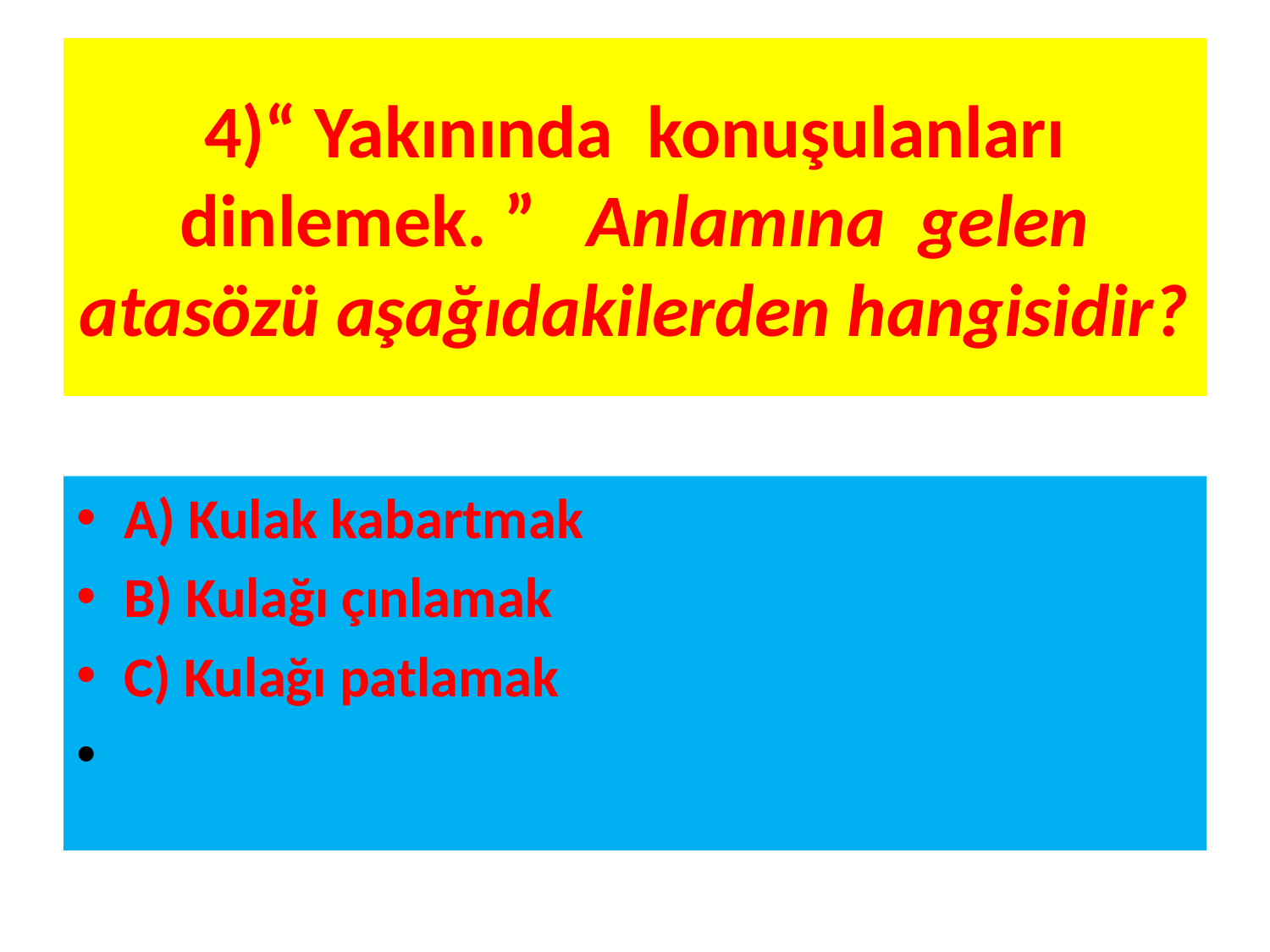

# 4)“ Yakınında  konuşulanları dinlemek. ”   Anlamına  gelen atasözü aşağıdakilerden hangisidir?
A) Kulak kabartmak
B) Kulağı çınlamak
C) Kulağı patlamak